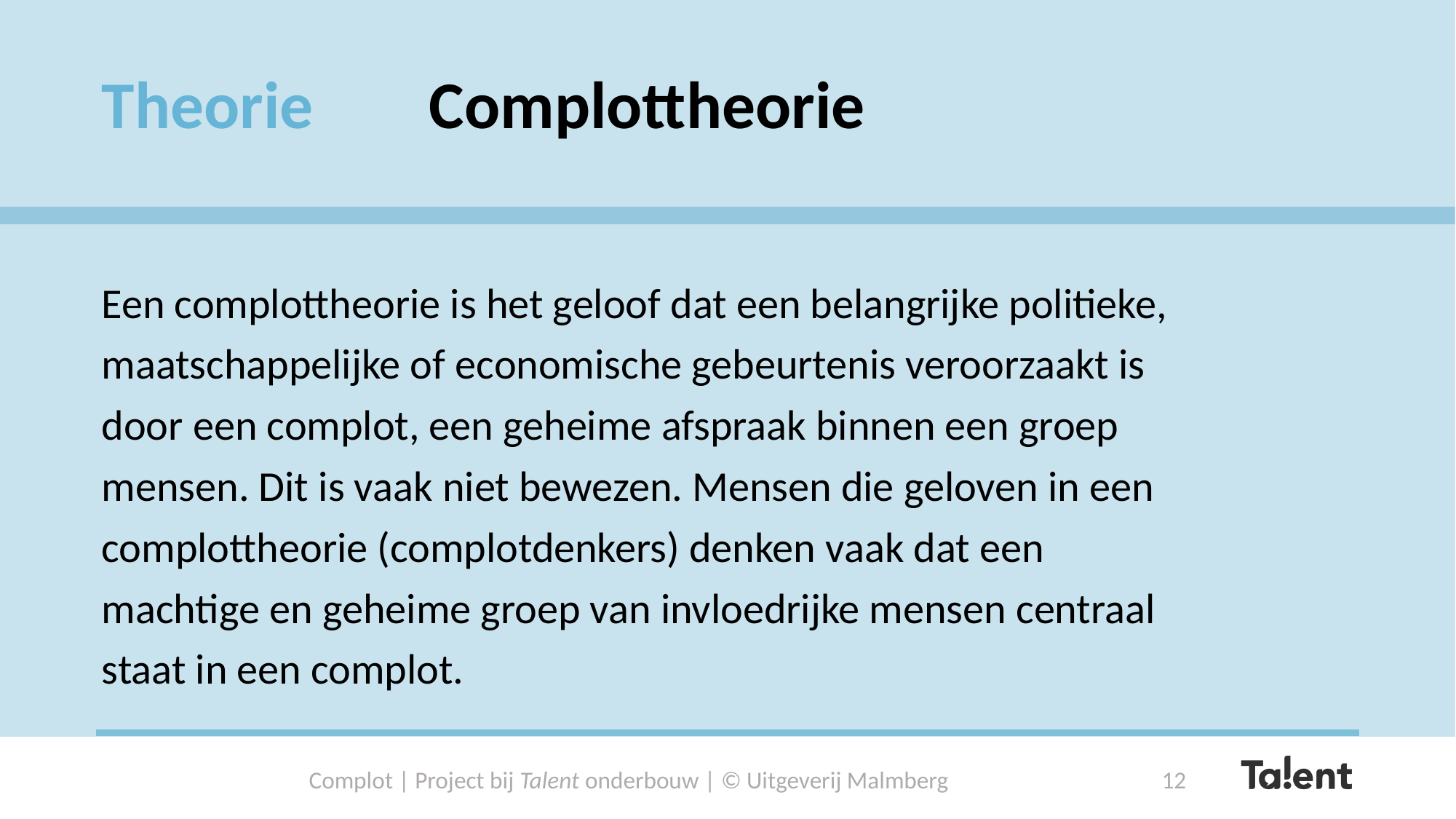

# Theorie		Complottheorie
Een complottheorie is het geloof dat een belangrijke politieke, maatschappelijke of economische gebeurtenis veroorzaakt is door een complot, een geheime afspraak binnen een groep mensen. Dit is vaak niet bewezen. Mensen die geloven in een complottheorie (complotdenkers) denken vaak dat een machtige en geheime groep van invloedrijke mensen centraal staat in een complot.
Complot | Project bij Talent onderbouw | © Uitgeverij Malmberg
12